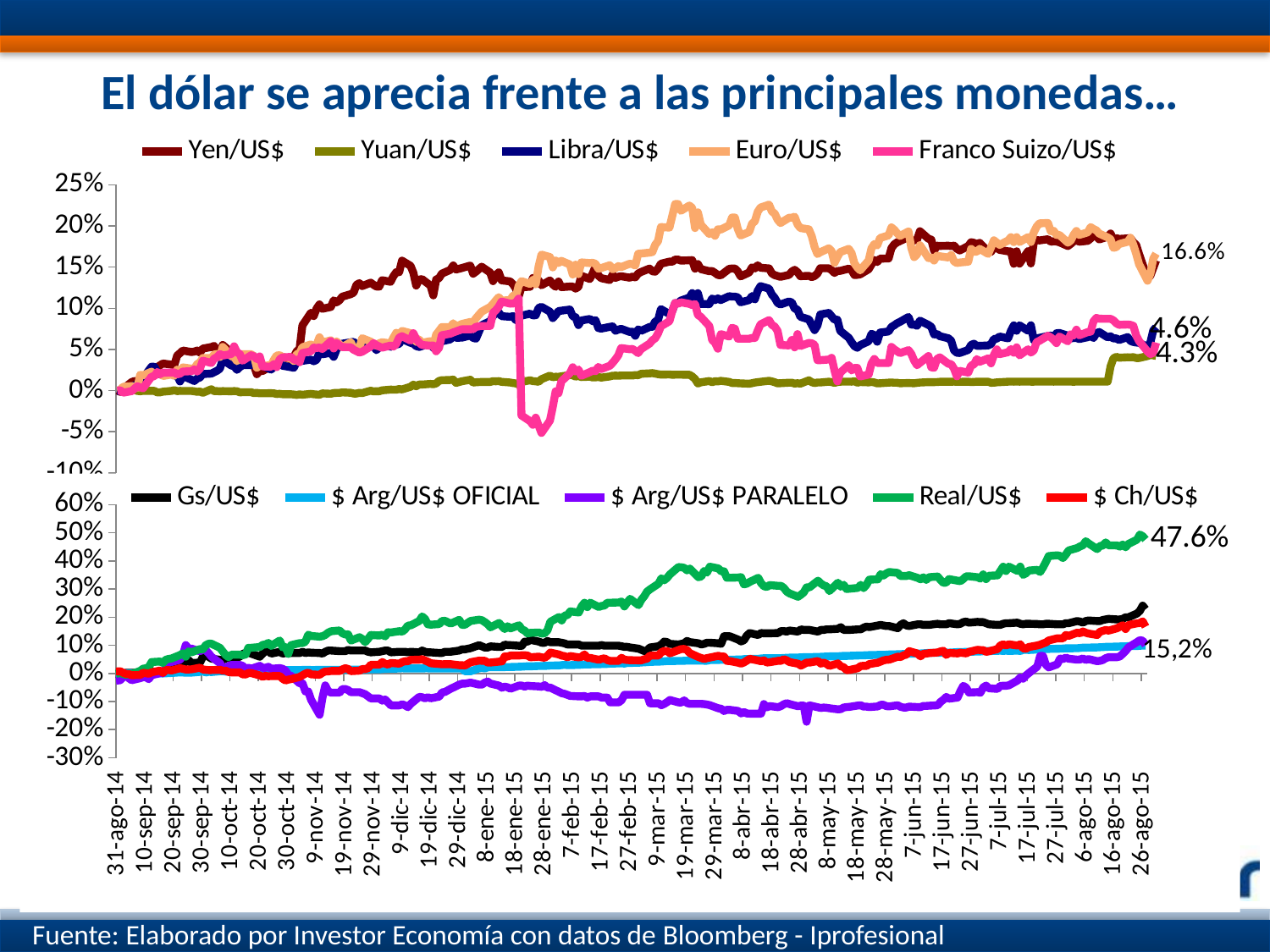

# El dólar se aprecia frente a las principales monedas…

### Chart

| Category | Yen/US$ | Yuan/US$ | Libra/US$ | Euro/US$ | Franco Suizo/US$ |
|---|---|---|---|---|---|
| 41878 | 0.0 | 0.0 | 0.0 | 0.0 | 0.0 |
| 41879 | -0.0015402387370041515 | 6.511052511637416e-05 | -0.0006029181237188208 | 0.0008344712486723083 | 0.0004368242874304151 |
| 41880 | 0.002027057830678136 | 3.255738211049852e-05 | -0.0013258967958478252 | 0.004641964395184717 | -0.00251045221076851 |
| 41883 | 0.010385209430255338 | 0.0006836414370618993 | 0.003030874352645263 | 0.00548031513064684 | -0.0006492741945652858 |
| 41884 | 0.011623776503426053 | 0.0006836414370618993 | 0.006430995785553506 | 0.004566586355804869 | 0.0023012230188538263 |
| 41885 | 0.008769080528547413 | -0.0003248822144443775 | 0.00697774264175921 | 0.003273810690405665 | 0.005351996607871112 |
| 41886 | 0.013349670279477754 | -0.0007808043168965328 | 0.014938063503923127 | 0.019188520208328952 | 0.003939874079085581 |
| 41887 | 0.011639781422253526 | -0.0003735453327634586 | 0.015183056460375433 | 0.018648021405147763 | 0.0027433114771058253 |
| 41890 | 0.020584495476873244 | -0.00032469414975067057 | 0.029030547766883075 | 0.02299078992007597 | 0.01701035569405196 |
| 41891 | 0.022187815292019852 | -0.00032469414975067057 | 0.028906370441662776 | 0.019744287639794522 | 0.01743986283460819 |
| 41892 | 0.02840250455755644 | -0.0022135142884811554 | 0.022429286979815832 | 0.021292634779223163 | 0.022591735755076225 |
| 41893 | 0.030742014196336154 | -0.002131945558669468 | 0.01972242755194753 | 0.020673679266650757 | 0.019922221606651247 |
| 41894 | 0.03288933937605787 | -0.0013489496204608376 | 0.018923312725293906 | 0.017742259070708366 | 0.021742350086308537 |
| 41897 | 0.03149191064492307 | -0.000322071492965037 | 0.021079414493297532 | 0.01951969338291848 | 0.021956093807586674 |
| 41898 | 0.03093215693655471 | 0.00047579218632631815 | 0.018376213657762763 | 0.017976483506375374 | 0.022169791852249654 |
| 41899 | 0.042506879236564044 | -0.0005980245814851681 | 0.01843765381504947 | 0.025360859720910955 | 0.01971278939524712 |
| 41900 | 0.04545972596536341 | -0.0003211380886598558 | 0.011118795556937733 | 0.02087273776780396 | 0.020569503895140118 |
| 41901 | 0.04867989341407075 | -0.00040255274981204625 | 0.01774944388699662 | 0.028199887194883422 | 0.02313744740038315 |
| 41904 | 0.04684570412573619 | -0.00043512126582767596 | 0.013287613925502928 | 0.02664334582979655 | 0.02356434174403299 |
| 41905 | 0.04730509405590899 | -0.0008096713985487058 | 0.011640066939903604 | 0.02679902419828739 | 0.025804580702855295 |
| 41906 | 0.048682631019817624 | -0.0014938887841866588 | 0.014577643439291799 | 0.032041590708459466 | 0.02314359081461692 |
| 41907 | 0.046023056551732444 | -0.0011189417658306056 | 0.015925847876110066 | 0.03431592213344592 | 0.026558745563816544 |
| 41908 | 0.050988573793111835 | -0.0027159433139444245 | 0.02011046326072552 | 0.03959816748191636 | 0.0363438976591155 |
| 41911 | 0.05291006706788537 | 0.00162570879893853 | 0.020664616330117735 | 0.039519334214277446 | 0.03349999624769773 |
| 41912 | 0.05427993008158405 | -0.0006332416829166743 | 0.02239162552027374 | 0.043794530160758516 | 0.038992760586981645 |
| 41913 | 0.0473487855307404 | -0.0006006652096457454 | 0.02405973376196402 | 0.04442829392531511 | 0.04056855636384904 |
| 41914 | 0.043032503043827 | -0.0008938439183563407 | 0.026599219670914054 | 0.040797383829806466 | 0.04434451608694523 |
| 41915 | 0.0553918463384222 | -0.0006168717133319124 | 0.03736739095996444 | 0.0530217366581861 | 0.04256813155194006 |
| 41918 | 0.046463274909850694 | -0.0008123273693299016 | 0.030466122618755698 | 0.04203793578896453 | 0.04445235640277223 |
| 41919 | 0.039568625158058035 | -0.0005190865697599634 | 0.02972059577978947 | 0.040932876194679335 | 0.05385576252543445 |
| 41920 | 0.040031459555910365 | -0.0007470958855692045 | 0.02520578348465674 | 0.035828431401212835 | 0.04650662682519635 |
| 41921 | 0.03781088220579942 | -0.0020828835930642997 | 0.02843219038420386 | 0.03921665927923679 | 0.04462967166356979 |
| 41922 | 0.03614174273992399 | -0.0020013241770296952 | 0.030982576052280497 | 0.04420557280473558 | 0.03627196167610636 |
| 41925 | 0.03614174273992399 | -0.0020013241770296952 | 0.030982576052280497 | 0.04420557280473558 | 0.04290912981769923 |
| 41926 | 0.0304757572299853 | -0.0030125784585499638 | 0.04179746538829654 | 0.04183553014396757 | 0.04154858560001218 |
| 41927 | 0.019919942190284257 | -0.0027676725024370352 | 0.03455651657431402 | 0.027814654618184775 | 0.038299790798083766 |
| 41928 | 0.023790788111734296 | -0.003257364486179082 | 0.030391662965810307 | 0.03007868771991018 | 0.041454033254187284 |
| 41929 | 0.023790788111734296 | -0.003257364486179082 | 0.030391662965810307 | 0.03007868771991018 | 0.029400789359417367 |
| 41932 | 0.029621691901821734 | -0.0031267159796548594 | 0.025566423250375614 | 0.030781812719909984 | 0.028976431201131803 |
| 41933 | 0.030089200083214918 | -0.003306334209272288 | 0.028793631094973238 | 0.03738766361641832 | 0.0322666031391492 |
| 41934 | 0.031397611298168204 | -0.0041065955190877634 | 0.0327188647398331 | 0.04268452502838782 | 0.02856407484125434 |
| 41935 | 0.04194455921677931 | -0.0038450764200210763 | 0.03396652537614009 | 0.0429217541917597 | 0.03790788456731087 |
| 41936 | 0.04092858064469107 | -0.004367977869438433 | 0.03023750113748258 | 0.040948744958076544 | 0.040327409078146026 |
| 41939 | 0.03778508952043069 | -0.0044170255274127435 | 0.02837645895385965 | 0.038822425852705456 | 0.0409570659151699 |
| 41940 | 0.04093849334161426 | -0.004727675931258224 | 0.027756496151627785 | 0.03599534873632393 | 0.037496132511918745 |
| 41941 | 0.04768775369664391 | -0.005201973888506073 | 0.03512596904695642 | 0.044070079578629184 | 0.03739089151002428 |
| 41942 | 0.05062649921964868 | -0.004547459374646623 | 0.0357508909317209 | 0.04557646188260123 | 0.03444383330562484 |
| 41943 | 0.07910374489312189 | -0.004939911217535009 | 0.036188527693208905 | 0.05260240998639365 | 0.04563353033929951 |
| 41946 | 0.09450616654554367 | -0.003925679252869685 | 0.0376285477282704 | 0.05604737072986421 | 0.04761703592443378 |
| 41947 | 0.09056052866742004 | -0.004415939417597103 | 0.03569141094141781 | 0.05094614324700131 | 0.052201324317849074 |
| 41948 | 0.09971545824488492 | -0.004693889778932703 | 0.03738144599399684 | 0.05575152527487237 | 0.05157904678206815 |
| 41949 | 0.10468754477663644 | -0.005004626552176594 | 0.04647694877317832 | 0.06472122224456922 | 0.05240926679037028 |
| 41950 | 0.09939286549532411 | -0.0034013807975059596 | 0.044145358880935515 | 0.058298099000892 | 0.05054282133205423 |
| 41953 | 0.10166162640282861 | -0.0038097173975319976 | 0.04584968914226617 | 0.06103539873521291 | 0.05999638459820833 |
| 41954 | 0.10967137740404753 | -0.0029600303111418924 | 0.04101270189432349 | 0.05670674142058363 | 0.0511459163466903 |
| 41955 | 0.10716662701537927 | -0.0027641151424100396 | 0.049885254020567316 | 0.05968149620431096 | 0.05789495590644522 |
| 41956 | 0.10959107934891454 | -0.002796761274659443 | 0.05421343173045201 | 0.05655574482176706 | 0.05500716712756726 |
| 41957 | 0.11408274385612716 | -0.002160140912602082 | 0.05689388357804914 | 0.05272340949242582 | 0.05293848694552339 |
| 41960 | 0.11717845285948081 | -0.002649537323695106 | 0.05868405044717517 | 0.05874750587796784 | 0.05262754167189154 |
| 41961 | 0.11897871003907778 | -0.0035798457943985174 | 0.059195788437324315 | 0.051887263376372506 | 0.049620802428760324 |
| 41962 | 0.12847725530691956 | -0.003596182193529418 | 0.056071186983427945 | 0.050453457418112246 | 0.047852915573519006 |
| 41963 | 0.13051167083629145 | -0.0027956855588825436 | 0.05543391958602817 | 0.05164972506305998 | 0.04618607527765495 |
| 41964 | 0.12695867193602928 | -0.003007892346235108 | 0.05773335750120434 | 0.06359387807734451 | 0.047125238378980305 |
| 41967 | 0.13103372075171815 | -0.00013432912784416828 | 0.05454986074837098 | 0.05949485862709547 | 0.05358895814545239 |
| 41968 | 0.12849715188387345 | -0.0009646234753305505 | 0.05442253709163569 | 0.05692952272842622 | 0.05762873440399818 |
| 41969 | 0.12646273635450167 | -0.0007690977555515621 | 0.049103388155465444 | 0.054370750938885326 | 0.05515272078592326 |
| 41970 | 0.1262928561200669 | -0.0007528071308059436 | 0.052662107016675286 | 0.05749900954159659 | 0.053497947800092316 |
| 41971 | 0.1341086746571496 | 0.0002897758685748153 | 0.05847866182651873 | 0.05870363530452605 | 0.052047621476669526 |
| 41974 | 0.1321698733421366 | 0.0012010858767116384 | 0.05307497460464983 | 0.057260170990171444 | 0.05474499672306432 |
| 41975 | 0.13901108955835273 | 0.0011035344183174534 | 0.059022406976588004 | 0.06428593211429345 | 0.05350340334489567 |
| 41976 | 0.14387645320234244 | 0.0011360547435206314 | 0.05589860231000643 | 0.07013436034920528 | 0.05661124546651586 |
| 41977 | 0.14379297378001998 | 0.0019002575336737326 | 0.05672805423369687 | 0.06464118642562511 | 0.06425350509679573 |
| 41978 | 0.15781868758866902 | 0.0014778298744104745 | 0.0626972455045568 | 0.07245686663404349 | 0.06599584393045366 |
| 41981 | 0.15147915193907247 | 0.0045986139714147 | 0.058033602752368796 | 0.06969645419594961 | 0.060777918823025745 |
| 41982 | 0.14319346132675992 | 0.007255990622147879 | 0.05707623742175849 | 0.06509002135289155 | 0.0697257744231492 |
| 41983 | 0.12756976678252063 | 0.005252079763859996 | 0.05408546427508343 | 0.05914529127577095 | 0.06259019848023384 |
| 41984 | 0.1346144111552927 | 0.007421944552136184 | 0.05300486422423156 | 0.06212651760725085 | 0.058380752895018206 |
| 41985 | 0.13545722615739964 | 0.0073411547510405795 | 0.054022934980149095 | 0.05803407658654802 | 0.055390753926052305 |
| 41988 | 0.1276256472100311 | 0.008149118037188763 | 0.05901078508885882 | 0.06004420764709317 | 0.05456345299533871 |
| 41989 | 0.11565823929965935 | 0.007697023872432762 | 0.05189967397774764 | 0.054208875912481025 | 0.05477044947639853 |
| 41990 | 0.1349005724325517 | 0.008763156395936056 | 0.0628110988814704 | 0.06798521302755378 | 0.047734025635338906 |
| 41991 | 0.1365019209365551 | 0.011732239207528528 | 0.057067640042925416 | 0.0723804596497255 | 0.05179821904926141 |
| 41992 | 0.14205560656428984 | 0.01261710953380435 | 0.05988345983045906 | 0.07704151124838443 | 0.06726267156612709 |
| 41995 | 0.1466581170245408 | 0.012890373104555541 | 0.062192632376963375 | 0.07695974509957004 | 0.06910240991445082 |
| 41996 | 0.15198922906119228 | 0.013356401259083883 | 0.06657351112970133 | 0.08172477960499225 | 0.07063270985323888 |
| 41997 | 0.1471006715999279 | 0.00937291345851532 | 0.06419546626820638 | 0.07738940128188398 | 0.07185507921251366 |
| 41999 | 0.14884921448086041 | 0.011324243104211873 | 0.06425974188203842 | 0.08083682802406578 | 0.07439857295551922 |
| 42002 | 0.1518414844501066 | 0.01317520077361467 | 0.06690200520613476 | 0.08338784843222913 | 0.07439857295551922 |
| 42003 | 0.14197987841712412 | 0.00970504252797244 | 0.06401034603636224 | 0.08305879282183093 | 0.07470301785099309 |
| 42004 | 0.14449075889921315 | 0.010124201308542857 | 0.06304738782874841 | 0.08785297367817102 | 0.07744218798389357 |
| 42006 | 0.15050177910291984 | 0.010478725520935206 | 0.0792921686220679 | 0.09585164056702289 | 0.07845392412310837 |
| 42009 | 0.14336484964233898 | 0.010478725520935206 | 0.0844069227204286 | 0.10163392498837531 | 0.07845392412310837 |
| 42010 | 0.13291683894357598 | 0.011396939996505817 | 0.0909411448839822 | 0.10525040942908181 | 0.09452426978714734 |
| 42011 | 0.14026543257479496 | 0.011300374509011002 | 0.09365457969536528 | 0.10955820569565833 | 0.09770739920125249 |
| 42012 | 0.14361944900947532 | 0.011509619937803306 | 0.09497996074241633 | 0.11345882470693613 | 0.10197115725777195 |
| 42013 | 0.13392531563157128 | 0.010640628450701461 | 0.09036254649439512 | 0.10932101014858464 | 0.10819153640469126 |
| 42016 | 0.13265949284676115 | 0.009867519748396614 | 0.08963747893128138 | 0.10999702840107739 | 0.10564026567561668 |
| 42017 | 0.12911069690252808 | 0.009174407351356106 | 0.09036307259882748 | 0.11517837555133625 | 0.1057386424586958 |
| 42018 | 0.12402293297477429 | 0.008738895382842005 | 0.08550551713079535 | 0.11382117816394122 | 0.10701741483721261 |
| 42019 | 0.11413628846782808 | 0.007351104713313683 | 0.08886453708732589 | 0.12723130452859366 | 0.11183124723725191 |
| 42020 | 0.12567110812866988 | 0.010502212448879167 | 0.09104275490910807 | 0.13293719196699605 | -0.03022976175766401 |
| 42023 | 0.12609660383116328 | 0.01253191701410361 | 0.09349097829294972 | 0.1295768611036494 | -0.03706736859527071 |
| 42024 | 0.13681453510030228 | 0.011454815863052303 | 0.09137806974227314 | 0.1344253459521343 | -0.04154241162453065 |
| 42025 | 0.12966085726828747 | 0.011229507270748118 | 0.0915761941644101 | 0.1292573872958035 | -0.0327826144829908 |
| 42026 | 0.1340687575819265 | 0.010698303046869584 | 0.10037033140624907 | 0.15072492204857502 | -0.04238042069871284 |
| 42027 | 0.127992295433222 | 0.013871116704463504 | 0.10177135882635724 | 0.16518404379080998 | -0.05137903629631324 |
| 42030 | 0.13385117290626258 | 0.01818983489606063 | 0.0958687192189821 | 0.16215859442259517 | -0.036361574131004715 |
| 42031 | 0.12887058874283197 | 0.016207610968699493 | 0.08803822635854908 | 0.14959379343849888 | -0.01961653456224688 |
| 42032 | 0.1260708941640588 | 0.016864325474081454 | 0.09186939090046087 | 0.15792195858424163 | -0.0008912102531660748 |
| 42033 | 0.13245170069800472 | 0.01676828398415775 | 0.09664804623994439 | 0.155006764237952 | -0.0032165341375642864 |
| 42034 | 0.12568866071153073 | 0.01739261363021105 | 0.09711285367686329 | 0.1575751815614841 | 0.011100890945676678 |
| 42037 | 0.12636956972506386 | 0.018880470795923032 | 0.09850922311632071 | 0.1531663992671537 | 0.02116763785452891 |
| 42038 | 0.12636956972506386 | 0.0186089009625392 | 0.09013522865502588 | 0.1409723395162611 | 0.02831745910899741 |
| 42039 | 0.12390295409182417 | 0.016995018376491977 | 0.08908134906076937 | 0.15295999927827075 | 0.023262064895810397 |
| 42040 | 0.12603460484216522 | 0.01776325191948902 | 0.07955629686870258 | 0.14145873588191282 | 0.025640443274188796 |
| 42041 | 0.13956306566067966 | 0.016435867825708494 | 0.08513262698744561 | 0.15568637815833553 | 0.017982979943731547 |
| 42044 | 0.13553351562710003 | 0.016868241396473693 | 0.08697291617574654 | 0.1548916761715804 | 0.022439017330971978 |
| 42045 | 0.14219231535737653 | 0.01597185415718627 | 0.08441620973809083 | 0.15524500184952394 | 0.02417024433811321 |
| 42046 | 0.15081661410978375 | 0.01610002436722513 | 0.085466216300632 | 0.15392178378318677 | 0.023630170888124025 |
| 42047 | 0.1396095744285618 | 0.016580601059255518 | 0.07597583668544738 | 0.14804613702356195 | 0.02870960458530336 |
| 42048 | 0.1365871581746788 | 0.015780024644236668 | 0.07526131898489519 | 0.14883602643904403 | 0.026236486305733386 |
| 42051 | 0.1343134739641525 | 0.01719016806223206 | 0.07734424549664443 | 0.15227063674287478 | 0.03011705114350427 |
| 42052 | 0.14081246113498302 | 0.018070266633272047 | 0.07793041196792228 | 0.14736309139189763 | 0.03366048505309305 |
| 42053 | 0.1369550187869747 | 0.018166192961851624 | 0.07261815490650725 | 0.14859148482876694 | 0.037940390895164544 |
| 42054 | 0.13830193351043618 | 0.018086262022183552 | 0.0740454288133452 | 0.1511425052369303 | 0.04284130715342149 |
| 42055 | 0.13897448500265985 | 0.01829409907793189 | 0.07501951803991824 | 0.1500002506020125 | 0.05164113751813737 |
| 42058 | 0.13712621145817527 | 0.01834205150912016 | 0.07126717282415851 | 0.1540584773333754 | 0.05027487372412798 |
| 42059 | 0.13847289944740182 | 0.018246151245394415 | 0.07146129732267026 | 0.15361756022579165 | 0.05059059672981092 |
| 42060 | 0.13754829660634948 | 0.018885547655183688 | 0.06656754329820158 | 0.1518569968455099 | 0.04827602545153631 |
| 42061 | 0.1421755892195078 | 0.0186938513022068 | 0.07435469449872079 | 0.16614271113122414 | 0.045534277059677164 |
| 42062 | 0.14401798097899188 | 0.020403471510876292 | 0.07254098806006282 | 0.1664999815849577 | 0.05029265709562947 |
| 42065 | 0.14819753460266494 | 0.02096173864967743 | 0.07722665772035187 | 0.16757294295834813 | 0.05702808121686709 |
| 42066 | 0.14486780847263925 | 0.021248687269932898 | 0.07755215736230203 | 0.1682887625718057 | 0.06110502037639032 |
| 42067 | 0.1444502021918408 | 0.020659017644293343 | 0.08384105353000593 | 0.1771351247310402 | 0.06349960652943554 |
| 42068 | 0.14821022892980862 | 0.01989358948291564 | 0.08548147347751256 | 0.18148689263675166 | 0.06941983918419248 |
| 42069 | 0.15403724965735388 | 0.0193988717911725 | 0.09898150672882611 | 0.19863923494586277 | 0.07809304517283477 |
| 42072 | 0.15668559857732411 | 0.019638369803338995 | 0.09296617092766268 | 0.19790204364472008 | 0.08423492254001674 |
| 42073 | 0.1565205139714635 | 0.01920737660345395 | 0.09681487696614977 | 0.21229725770342256 | 0.0967489117556033 |
| 42074 | 0.1591623037840616 | 0.019303194166813364 | 0.10619197006728831 | 0.22661412505906897 | 0.10669666095174501 |
| 42075 | 0.1591623037840616 | 0.019303194166813364 | 0.10619197006728831 | 0.22661412505906897 | 0.10540325731031619 |
| 42076 | 0.15784488921016293 | 0.019303194166813364 | 0.10934993553124073 | 0.21833955994388332 | 0.107296064642454 |
| 42079 | 0.15825712434908623 | 0.019223353847451996 | 0.11299144878230283 | 0.22467945396356526 | 0.1053074000307408 |
| 42080 | 0.15850436351176955 | 0.017259125166519396 | 0.11841554533122134 | 0.22194283039085583 | 0.10391256093539347 |
| 42081 | 0.148122885387027 | 0.014010969255035643 | 0.10312645466491088 | 0.19736624718025209 | 0.10510980726882657 |
| 42082 | 0.15370110535205905 | 0.008633244273496432 | 0.11837759002720993 | 0.21650320778062737 | 0.09195584613280261 |
| 42083 | 0.14757426315964317 | 0.01003739863363795 | 0.1052663451278858 | 0.20162473074523324 | 0.08953233810493233 |
| 42086 | 0.1449917906504795 | 0.011616871927645711 | 0.10506570307331098 | 0.19020503405237754 | 0.07839760786907846 |
| 42087 | 0.1452423544189586 | 0.010200806016214092 | 0.11186659190234616 | 0.1922189483694774 | 0.06140508048654192 |
| 42088 | 0.14298784540092246 | 0.011377162855198297 | 0.10991766717116336 | 0.18802569403948644 | 0.058281056743961446 |
| 42089 | 0.14047717505193935 | 0.011135729708036779 | 0.11200534984339716 | 0.19592720083845738 | 0.050864363962179304 |
| 42090 | 0.1399737771158709 | 0.011828005201484304 | 0.10998908530949025 | 0.19546802185048784 | 0.06854485228042795 |
| 42093 | 0.14786431686236634 | 0.010557030090072805 | 0.1146480994890986 | 0.2006374116778673 | 0.06564929902293049 |
| 42094 | 0.14836402536573945 | 0.009252220012428536 | 0.11410821556414263 | 0.21014258360965377 | 0.07622801713120686 |
| 42095 | 0.14836402536573945 | 0.009252220012428536 | 0.11410821556414263 | 0.21014258360965377 | 0.07509911729541052 |
| 42096 | 0.14495105608246306 | 0.009010272821435406 | 0.11336642582781509 | 0.1964477306684772 | 0.06307815767350566 |
| 42097 | 0.1386864386417681 | 0.008816668226553026 | 0.10726723011735939 | 0.1883339554838661 | 0.06307815767350566 |
| 42100 | 0.14347756245449417 | 0.008397110375980121 | 0.10995540216037014 | 0.19263719664848789 | 0.06307815767350566 |
| 42101 | 0.14966795897448737 | 0.008994424078679453 | 0.11481763878921947 | 0.20262425046761146 | 0.06391010442891332 |
| 42102 | 0.14842086885144112 | 0.009784988929198102 | 0.11091611854167471 | 0.20568519101116012 | 0.06391010442891332 |
| 42103 | 0.1521668107477202 | 0.010252504647398908 | 0.12131508544169511 | 0.2171309176271654 | 0.07274219087945355 |
| 42104 | 0.14918124100149366 | 0.010703688198535843 | 0.12685089736077648 | 0.22231763961886686 | 0.08046698231008509 |
| 42107 | 0.14843261348527337 | 0.011927776977185056 | 0.12385280523758202 | 0.22581910644956626 | 0.08557736661098458 |
| 42108 | 0.14235586329797634 | 0.011187786950963674 | 0.1166819217306142 | 0.2175600731318752 | 0.0797811494053714 |
| 42109 | 0.1401783088591153 | 0.01012527588313994 | 0.1126393398683313 | 0.21484573393307305 | 0.07773553214036166 |
| 42110 | 0.1391710904605925 | 0.008803782273045124 | 0.10647890060222709 | 0.20769026511047295 | 0.07240602511976113 |
| 42111 | 0.13816285655032545 | 0.008965153281129679 | 0.10460749303639383 | 0.20352591197332692 | 0.05540447952470695 |
| 42114 | 0.14051777665125065 | 0.009578264173528694 | 0.10829703486238151 | 0.20985856237377398 | 0.05488037051003192 |
| 42115 | 0.14462920474321228 | 0.009578264173528694 | 0.10702408832613597 | 0.21004485149448937 | 0.06148760700714784 |
| 42116 | 0.14663471990992072 | 0.008497915236946874 | 0.09964229674536851 | 0.21107049252013044 | 0.05242321859289478 |
| 42117 | 0.14388265586188476 | 0.008966034688117075 | 0.09831401089825409 | 0.2019241510567158 | 0.06861499653422598 |
| 42118 | 0.13894872042117556 | 0.008465865275896878 | 0.08968878045316608 | 0.19741757513470726 | 0.05412974045559171 |
| 42121 | 0.13936892379961086 | 0.012533793215459 | 0.08640750994522528 | 0.19576483433955527 | 0.0579092680146468 |
| 42122 | 0.13785682702541724 | 0.010186526334430068 | 0.07982298683420097 | 0.18756885947387802 | 0.05749090173496896 |
| 42123 | 0.1392029485128814 | 0.009203511540863185 | 0.0734102390689465 | 0.1743589385536769 | 0.05550283016439239 |
| 42124 | 0.142227650243683 | 0.009832614826717934 | 0.07907762230130932 | 0.1658058380547459 | 0.03694548061522074 |
| 42125 | 0.14867764186707055 | 0.009832614826717934 | 0.09247873135861051 | 0.16803818022815442 | 0.03694548061522074 |
| 42128 | 0.14851118327364554 | 0.01079985754015611 | 0.0943305832104625 | 0.17279324931123352 | 0.03769326397169959 |
| 42129 | 0.14626361813587818 | 0.010316703510651504 | 0.0902467997827191 | 0.16930643661565914 | 0.03972144501354413 |
| 42130 | 0.14292639137131946 | 0.009382154189005454 | 0.0860489774030786 | 0.15502953523203356 | 0.024487610987763864 |
| 42131 | 0.14527027216823885 | 0.010398217668780796 | 0.0861145726802186 | 0.16212991687754708 | 0.01118168281814036 |
| 42132 | 0.14543730073012306 | 0.010817119822904675 | 0.07252673702832602 | 0.16820188758921784 | 0.02181648163405958 |
| 42135 | 0.14810931141816575 | 0.01084932957279594 | 0.0641217582011735 | 0.17214630713202383 | 0.0309290874053767 |
| 42136 | 0.14636047730757284 | 0.010784912147882464 | 0.058697726550353435 | 0.16697373957650785 | 0.024478861647475147 |
| 42137 | 0.14035397025826946 | 0.011413022502040127 | 0.053997821818692615 | 0.15455520866229266 | 0.027616710597918814 |
| 42138 | 0.14060575372448847 | 0.00957816011671897 | 0.052032811676704815 | 0.14964723320216988 | 0.027616710597918814 |
| 42139 | 0.14119310059476864 | 0.010368278795769625 | 0.055148472641923796 | 0.14606675988106255 | 0.01715397734368518 |
| 42142 | 0.1473985513285212 | 0.009981587423820937 | 0.059876000911265104 | 0.15808620309803123 | 0.01944305517233136 |
| 42143 | 0.1532323708134784 | 0.010432901877166278 | 0.06890068988180587 | 0.17288440937605798 | 0.032928645166893644 |
| 42144 | 0.1587009266176047 | 0.009917346608030342 | 0.06742025733803647 | 0.1779321829473577 | 0.038401335369705136 |
| 42145 | 0.15614633246844944 | 0.008805107138036505 | 0.059375307778593234 | 0.17631231253699053 | 0.033705497589555655 |
| 42146 | 0.1602771982979273 | 0.008901931305348776 | 0.07047924580312515 | 0.18530168872876396 | 0.03349104337553033 |
| 42149 | 0.1604417531769794 | 0.009660313852868696 | 0.07177207062536173 | 0.18848988329972394 | 0.03349104337553033 |
| 42150 | 0.17311039417730834 | 0.009918290989645029 | 0.07729693250381486 | 0.19814683170402825 | 0.053117813002299896 |
| 42151 | 0.17765954121223937 | 0.009563663912255715 | 0.07931595034932726 | 0.19530383830710962 | 0.05006742907466766 |
| 42152 | 0.18000468111196455 | 0.009547538781238929 | 0.08179701590169075 | 0.19119387392680098 | 0.04774626427196671 |
| 42153 | 0.1816182349643244 | 0.008934773921691175 | 0.08343196456430291 | 0.1878259511159508 | 0.04552545208922565 |
| 42156 | 0.18661219388498484 | 0.009209073650618516 | 0.08935262767857166 | 0.1932254203206729 | 0.049129055692829215 |
| 42157 | 0.1813224607760645 | 0.00903163426230047 | 0.0800975928092501 | 0.17313753582600888 | 0.044482313692618014 |
| 42158 | 0.1824504923609488 | 0.00890256453237892 | 0.08022796240705998 | 0.1621397531209091 | 0.036418653215164354 |
| 42159 | 0.1833358042321761 | 0.009402774297764371 | 0.07873095641903605 | 0.1654321539039666 | 0.030856561012789774 |
| 42160 | 0.19354809114115012 | 0.009773712125358824 | 0.0848868175847205 | 0.1765892530581864 | 0.03376072364589722 |
| 42163 | 0.18447382544028246 | 0.010289608172305509 | 0.0797399024762444 | 0.16091305077318063 | 0.04191173179690533 |
| 42164 | 0.18326890938276785 | 0.010273494733697652 | 0.07739996097478197 | 0.16162208205918582 | 0.02829471052030963 |
| 42165 | 0.16991841879245095 | 0.010273494733697652 | 0.06806319342809808 | 0.15800145330609516 | 0.02775545253929146 |
| 42166 | 0.17595037184103268 | 0.010402404319736713 | 0.06890098423817725 | 0.16386395108545226 | 0.03833061170622798 |
| 42167 | 0.17570729940544683 | 0.010676301882048489 | 0.06607340246322702 | 0.16315384989603265 | 0.04035944245903089 |
| 42170 | 0.17595043093960683 | 0.0107729451395705 | 0.06350946425413784 | 0.16164715841327093 | 0.0325802438230548 |
| 42171 | 0.17546428606843523 | 0.010692416874149346 | 0.06050588552203151 | 0.16475882270914577 | 0.03215064442449389 |
| 42172 | 0.17603173094521862 | 0.01085348637563932 | 0.04882142900715758 | 0.15690842136840322 | 0.02656345198869292 |
| 42173 | 0.17222390464691173 | 0.010628025388442208 | 0.045861731274159934 | 0.1549716311579974 | 0.017379227245311046 |
| 42174 | 0.17019072312446537 | 0.010628025388442208 | 0.04567285008043076 | 0.15558826258858227 | 0.023922302490676284 |
| 42177 | 0.17556925788120903 | 0.010837429231807971 | 0.04940136373058246 | 0.15655819469333476 | 0.02186379761527002 |
| 42178 | 0.18018950591557703 | 0.010402604611071675 | 0.055441162827791435 | 0.17213981912245635 | 0.030440499384893238 |
| 42179 | 0.17946334809727782 | 0.010483162717634054 | 0.05690557133409457 | 0.16874847597207698 | 0.03173221090265432 |
| 42180 | 0.1776870057476614 | 0.010805369187539826 | 0.05430190079367425 | 0.16874847597207698 | 0.03828994042318756 |
| 42181 | 0.17946650910445183 | 0.010837579456173474 | 0.0543654089862311 | 0.17215135946809212 | 0.0349790357986014 |
| 42184 | 0.16888919784082657 | 0.010724847147093763 | 0.05487373278849317 | 0.16601038403199397 | 0.039158204251237616 |
| 42185 | 0.16856277381601825 | 0.009484651937146316 | 0.056528518939206185 | 0.17399459503046888 | 0.03307560901060158 |
| 42186 | 0.17403216157112023 | 0.009581410524470924 | 0.06261163349385801 | 0.18249907345261684 | 0.04316794313128003 |
| 42187 | 0.17322027555991615 | 0.010049031783500917 | 0.06312415831927942 | 0.17970224920144384 | 0.05007695673672219 |
| 42188 | 0.17094514758396762 | 0.010210205125430027 | 0.06562897527496347 | 0.17700295101897145 | 0.04427098186075884 |
| 42191 | 0.1691534707373188 | 0.010806450391726008 | 0.06338610440024384 | 0.1822489712794635 | 0.04660693429227292 |
| 42192 | 0.16890871263990515 | 0.010919186331943775 | 0.07263458454511518 | 0.1863357935481038 | 0.05042049361430678 |
| 42193 | 0.1539748135049287 | 0.01079035978079157 | 0.07920967731251294 | 0.180377501591798 | 0.04598824371983656 |
| 42194 | 0.16913511505409617 | 0.010919202930362304 | 0.07267753399340815 | 0.186371507585804 | 0.052560217431941614 |
| 42195 | 0.15420121591911973 | 0.010790376379210098 | 0.07925262676080591 | 0.1804132156294982 | 0.042766620127813626 |
| 42198 | 0.1693615174682872 | 0.010919219528780832 | 0.07272048344170112 | 0.1864072216235042 | 0.05010470371815723 |
| 42199 | 0.15442761833331076 | 0.010790392977628627 | 0.07929557620909888 | 0.1804489296671984 | 0.04619845371815723 |
| 42200 | 0.17969478758192314 | 0.010806498371324857 | 0.06151950357018343 | 0.1920471031831802 | 0.048742173908936204 |
| 42201 | 0.1828460480861248 | 0.01085481377427533 | 0.06344147166551295 | 0.19894365490731813 | 0.05878551887140593 |
| 42202 | 0.18236276173896415 | 0.01085481377427533 | 0.06401839474243598 | 0.20309877956105782 | 0.06046021010021052 |
| 42205 | 0.18381332181632726 | 0.010887022486732012 | 0.06633142481182697 | 0.20356067332549188 | 0.0666253093687581 |
| 42206 | 0.1807554639262492 | 0.010854814811643076 | 0.06678138302999237 | 0.19350123116728446 | 0.06465210342836969 |
| 42207 | 0.1814011980452257 | 0.010838710455414624 | 0.06319462840243861 | 0.19405022924579118 | 0.06163441352202215 |
| 42208 | 0.18107853933747386 | 0.010870919686580383 | 0.06957596139199651 | 0.18904294592459658 | 0.0576682304513616 |
| 42209 | 0.18011025078748588 | 0.010854815589698141 | 0.0699628584773716 | 0.18904294592459658 | 0.06563218308680119 |
| 42212 | 0.1755871912607917 | 0.010903128658383165 | 0.06668501285747308 | 0.1796634365450872 | 0.059810372087736874 |
| 42213 | 0.1781024042425362 | 0.01085481792373788 | 0.06322635660947473 | 0.18219508211470747 | 0.06848965683101815 |
| 42214 | 0.1811778331839412 | 0.010774296142595952 | 0.06393139442513929 | 0.18911423724944887 | 0.06693460810615803 |
| 42215 | 0.18279151722460607 | 0.010887035714185589 | 0.06393139442513929 | 0.19387091489306407 | 0.07399514179944011 |
| 42216 | 0.18077766189997257 | 0.010887035714185589 | 0.0626511486179443 | 0.18913675611666192 | 0.06708721314700172 |
| 42219 | 0.1819076966081814 | 0.010887035714185589 | 0.06489660957900167 | 0.19224177894771222 | 0.07113621646926083 |
| 42220 | 0.18472959453610205 | 0.01095145106436346 | 0.06637437879000141 | 0.19858310786968625 | 0.071549824162364 |
| 42221 | 0.18866913465509239 | 0.010887039863255565 | 0.06387485946679439 | 0.1962907917134421 | 0.08415964328381098 |
| 42222 | 0.18762805192905718 | 0.010887039863255565 | 0.06974128545957425 | 0.19455166127865942 | 0.0882425257988666 |
| 42223 | 0.18361971458738646 | 0.010887039863255565 | 0.07109691130684026 | 0.19072199044798555 | 0.08722595570635872 |
| 42226 | 0.1867588002280819 | 0.010887039863255565 | 0.06461923044485984 | 0.18600286893060647 | 0.08712419525047188 |
| 42227 | 0.1907706753785271 | 0.029454764552048984 | 0.06590358698223464 | 0.18391991294437204 | 0.08712419525047188 |
| 42228 | 0.18341832182622153 | 0.03906741277339287 | 0.06327757020134683 | 0.1734351024774845 | 0.08529232063211245 |
| 42229 | 0.18518951577195875 | 0.04100922116075234 | 0.06340568499219934 | 0.1742422773653769 | 0.08172380513455935 |
| 42230 | 0.18422511811865971 | 0.03991516345702317 | 0.06142384123820355 | 0.17793297859861124 | 0.07988199606876589 |
| 42233 | 0.18486867052795908 | 0.04049408447342051 | 0.06501680928645204 | 0.18073131764898154 | 0.0801895306664081 |
| 42234 | 0.18502945515694857 | 0.040384622245707824 | 0.06022784306462703 | 0.1856297211322906 | 0.07988209061721774 |
| 42235 | 0.1801263123227712 | 0.04060357066771525 | 0.059016108370749554 | 0.17699662760711066 | 0.0785494406941013 |
| 42236 | 0.17689529455217357 | 0.03958724694515603 | 0.05837875974104911 | 0.16614446607001765 | 0.06684753143522226 |
| 42237 | 0.16587422486011527 | 0.03955594363170023 | 0.05812388526672785 | 0.15349735558345512 | 0.06020025266496887 |
| 42240 | 0.13612987874408766 | 0.04193506992887197 | 0.052926116504050325 | 0.13344399470902546 | 0.047444083698009454 |
| 42241 | 0.13967687646387494 | 0.0432935746367934 | 0.05859960410524867 | 0.1423004677488796 | 0.044372700516480124 |
| 42242 | 0.14884964428344905 | 0.04274779120365968 | 0.07308579695269113 | 0.16024284003100797 | 0.045966241364243765 |
| 42243 | 0.15810581506396937 | 0.04217050507256892 | 0.07698114201534134 | 0.16628943437566368 | 0.05827001735066728 |

### Chart

| Category | Gs/US$ | $ Arg/US$ OFICIAL | $ Arg/US$ PARALELO | Real/US$ | $ Ch/US$ |
|---|---|---|---|---|---|
| 41878 | 0.0 | 0.0 | 0.0 | 0.0 | 0.0 |
| 41879 | -0.0023041474654378336 | -9.521315845850697e-05 | -0.0034602076124566894 | -0.0022695919184727575 | 0.0 |
| 41880 | 5.321356733145599e-06 | 0.000571342415612297 | -0.02776576316801227 | -0.004990376931853668 | 0.005676330548824993 |
| 41883 | -0.002298826108704688 | 0.00029776087641875115 | -0.024207044306802428 | 0.0017630556903566186 | 0.007715015007647041 |
| 41884 | -0.002298826108704688 | 0.00029776087641875115 | -0.013568746434461931 | -0.0015243721195057347 | 0.0020822068425973006 |
| 41885 | 0.0023201115356370483 | 0.0005595191783211995 | -0.006551202574812787 | -0.004510644182261991 | -0.0016040862346118345 |
| 41886 | 0.0023201115356370483 | 0.000987738855015463 | -0.01700416424728668 | -0.001828360664894113 | -0.00262241617351211 |
| 41887 | 0.0023201115356370483 | 8.410649070889065e-05 | -0.02404641776841343 | -0.0023187971533689122 | -0.006360098810277437 |
| 41890 | 0.0023201115356370483 | 8.410649070889065e-05 | -0.016954219186853248 | 0.009145204987767608 | -0.005677970570168389 |
| 41891 | 0.0023201115356370483 | 8.410649070889065e-05 | -0.013433092426289761 | 0.016730651514779593 | 0.0020759489935673336 |
| 41892 | 0.0046189621103496226 | -0.00023721114962971246 | -0.013433092426289761 | 0.018393889576669542 | 0.0007738436414070904 |
| 41893 | 0.0046189621103496226 | -0.00016578427884084146 | -0.020450636285938906 | 0.02241399007918199 | -0.0012072596807508607 |
| 41894 | 0.0069125400920009294 | -2.2940740130317216e-05 | -0.006316360667564469 | 0.04038848631454783 | 0.0037468469682711003 |
| 41897 | 0.004624210572550136 | 3.656890043146621e-05 | 0.0006522804474180521 | 0.04205586553643759 | 0.010331014577542819 |
| 41898 | 0.004624210572550136 | -0.00010624573806883308 | 0.0006522804474180521 | 0.037275465177907474 | 0.0020288493057516455 |
| 41899 | 0.004624210572550136 | 0.00011990973786935033 | 0.019337401554684552 | 0.048511902112332805 | 0.0115336524447045 |
| 41900 | 0.009211366535852972 | 0.0013456332717612929 | 0.045152618945988765 | 0.05148064548567355 | 0.012036249194578907 |
| 41901 | 0.013777576581515016 | 0.001535803830981508 | 0.04051685735658472 | 0.05287605332532852 | 0.01036176828366131 |
| 41904 | 0.02059575839969685 | 0.003555981844314604 | 0.04850088929271246 | 0.06541722383457604 | 0.018463076569471215 |
| 41905 | 0.027367767429042122 | 0.003105323052317366 | 0.06500253945772905 | 0.07129736896156214 | 0.016250208659383647 |
| 41906 | 0.04754713962635149 | 0.0025595427644775626 | 0.10071682517201463 | 0.059398529823917134 | 0.013949058084095967 |
| 41907 | 0.04754713962635149 | 0.0026545129082387042 | 0.08817764021903662 | 0.0780701196363619 | 0.01399919847719655 |
| 41908 | 0.03655812863734054 | 0.0026663830488997675 | 0.08817764021903662 | 0.07489852395302732 | 0.01441701413692753 |
| 41911 | 0.03878035085956266 | 0.005337132995484772 | 0.07865383069522702 | 0.08630301137090268 | 0.02046445817301179 |
| 41912 | 0.058736004961558286 | 0.008782102274882408 | 0.08506408710548341 | 0.0859761739316739 | 0.013971814288716855 |
| 41913 | 0.08047513539634099 | 0.0030366031125218518 | 0.08187937372968734 | 0.0999530426226708 | 0.012902134691183842 |
| 41914 | 0.05919853965166011 | 0.005777629514183036 | 0.07229470919294612 | 0.10551509171379958 | 0.011965162783609484 |
| 41915 | 0.052676800521225364 | 0.004901952047494218 | 0.05939148338649458 | 0.10551509171379958 | 0.011965162783609484 |
| 41918 | 0.04830043290634567 | 0.007649725403567897 | 0.03651566639303039 | 0.09088524683023724 | 0.012869518764919485 |
| 41919 | 0.04830043290634567 | 0.00814580402021714 | 0.019793258366274546 | 0.07778729694413244 | 0.00974059715528175 |
| 41920 | 0.05269603730195005 | 0.006351362068053201 | 0.016391897822056967 | 0.06558714856394932 | 0.00974059715528175 |
| 41921 | 0.05707240491682963 | 0.00723836918776366 | 0.02663080567188625 | 0.05757579915228295 | 0.005057660500812022 |
| 41922 | 0.05489375567935684 | 0.008479078637243176 | 0.030009184050264537 | 0.06645104101313914 | 0.0036411104746731926 |
| 41925 | 0.05926056790643097 | 0.008479078637243176 | 0.030009184050264537 | 0.06645104101313914 | 0.0036411104746731926 |
| 41926 | 0.07013013312382232 | 0.007700170524797101 | 0.026642180683261296 | 0.06469994657911793 | -0.0033334736678583 |
| 41927 | 0.07013013312382232 | 0.008373388269399595 | 0.016507045548126098 | 0.06720589821425149 | -0.003911685293313316 |
| 41928 | 0.07443120839263961 | 0.00858584032015186 | 0.019920014831402377 | 0.09107791421225164 | 0.0010570051504658062 |
| 41929 | 0.0701485531463869 | 0.00858584032015186 | 0.016518654287184797 | 0.09107791421225164 | 0.0010570051504658062 |
| 41932 | 0.059395864974343904 | 0.008456036088533958 | 0.02675756213701408 | 0.09380415119141838 | -0.007239642326676066 |
| 41933 | 0.07026543019173526 | 0.010356144666166855 | 0.02000080538025728 | 0.1015142514227213 | -0.012105614667464959 |
| 41934 | 0.07886758072936961 | 0.010320806063455312 | 0.02000080538025728 | 0.10304447330489419 | -0.008725671285805925 |
| 41935 | 0.07886758072936961 | 0.01014410680559219 | 0.023402165924475082 | 0.1082312370055899 | -0.010127812115462986 |
| 41936 | 0.07033879608118199 | 0.010238363064796974 | 0.016622504907525926 | 0.09779123700558989 | -0.009614113485326148 |
| 41939 | 0.0767904089844077 | 0.010580009802070411 | 0.018670286477491693 | 0.11687042371483447 | -0.009117793101961369 |
| 41940 | 0.07038015257415131 | 0.011475054083208591 | 0.01662668974724646 | 0.09303162319125335 | -0.01878268644601444 |
| 41941 | 0.07253069020855996 | 0.011816278726687668 | 0.009800751180693568 | 0.09339732818922175 | -0.025208222771022304 |
| 41942 | 0.07253069020855996 | 0.011851565786922813 | -0.005319523733395837 | 0.06931024098015559 | -0.021992061997752832 |
| 41943 | 0.07253069020855996 | 0.011722184464880825 | -0.0088087072644496 | 0.10060966660239812 | -0.020276498894490014 |
| 41946 | 0.07253069020855996 | 0.011769238306238994 | -0.03541935152215259 | 0.10767238352870367 | -0.012439942135675897 |
| 41947 | 0.07682253570212227 | 0.012451486903512277 | -0.03541935152215259 | 0.10779260955363057 | -0.006518110315699599 |
| 41948 | 0.07254903142861802 | 0.01246324179060665 | -0.06419632993941882 | 0.11268121349657023 | -0.0006823311879949889 |
| 41949 | 0.07469495417539906 | 0.0127453557646523 | -0.06419632993941882 | 0.13744395374698892 | 0.0027445340785200445 |
| 41950 | 0.07362429036383589 | 0.012028518310482905 | -0.09382595956904849 | 0.13308580751561805 | -0.0033926134159006915 |
| 41953 | 0.0725524790026355 | 0.012463633263149365 | -0.14726107407286526 | 0.13054545499285264 | -0.00499166079193214 |
| 41954 | 0.07040655625585435 | 0.012639954496927785 | -0.08677720310512327 | 0.13215191216705513 | 0.002300769052507534 |
| 41955 | 0.07685816915908006 | 0.012569438436895286 | -0.042670739226796206 | 0.13680707783618629 | 0.006766338497186886 |
| 41956 | 0.08113167343258432 | 0.01271048050269119 | -0.06306403857129739 | 0.14482825998710913 | 0.007086295387205843 |
| 41957 | 0.08113167343258432 | 0.012639969414822594 | -0.06826849953783998 | 0.14977263575966782 | 0.008567726988835456 |
| 41960 | 0.07900401385811628 | 0.012875022948264925 | -0.06826849953783998 | 0.15257860131932355 | 0.008567726988835456 |
| 41961 | 0.07900401385811628 | 0.01296902226676988 | -0.055562968895089604 | 0.1425743849829365 | 0.014114877770479484 |
| 41962 | 0.07900401385811628 | 0.013086510371099203 | -0.055562968895089604 | 0.13816057051801467 | 0.01862841839234497 |
| 41963 | 0.08326840618221021 | 0.01326272182484367 | -0.05925300579545867 | 0.13878279965389395 | 0.015616269948344419 |
| 41964 | 0.08114526393167942 | 0.01326272182484367 | -0.06666041320286609 | 0.11655194073434483 | 0.0080047257730117 |
| 41967 | 0.08114526393167942 | 0.013427156872999668 | -0.06666041320286609 | 0.12859582339592357 | 0.009854926772120298 |
| 41968 | 0.08114526393167942 | 0.013462387161653377 | -0.07039175648644824 | 0.12231170258370094 | 0.015294545327263598 |
| 41969 | 0.08114526393167942 | 0.013967336842830469 | -0.07413707483850807 | 0.1110078015521212 | 0.015294545327263598 |
| 41970 | 0.07688994478274325 | 0.014260764072877463 | -0.08165587183098932 | 0.12284070181196527 | 0.0189180362351401 |
| 41971 | 0.07475319264599112 | 0.014202095841724605 | -0.08923162940674689 | 0.13639212214304663 | 0.030913910053854354 |
| 41974 | 0.07689452026911747 | 0.014366376527009672 | -0.08923162940674689 | 0.13456004917197006 | 0.030913910053854354 |
| 41975 | 0.0790312724058696 | 0.015234574663903322 | -0.09686521719300645 | 0.1379185058439738 | 0.0403672598277961 |
| 41976 | 0.08116346856791645 | 0.016207519756977762 | -0.09301906334685262 | 0.1316522076304525 | 0.03434120119587425 |
| 41977 | 0.08116346856791645 | 0.016629109854294777 | -0.10298074917060751 | 0.14637882520839396 | 0.03142460280164194 |
| 41978 | 0.07478048984451224 | 0.016629109854294777 | -0.11381666248330102 | 0.14549106853091964 | 0.03694619617572992 |
| 41981 | 0.0769218174676386 | 0.017425111118532177 | -0.11381666248330102 | 0.15008832562962549 | 0.03469085199059563 |
| 41982 | 0.0769218174676386 | 0.018197086087828662 | -0.10990429941600843 | 0.14839627825229895 | 0.04009625739600098 |
| 41983 | 0.0769218174676386 | 0.01757764498732728 | -0.11380141555006928 | 0.1563315633062281 | 0.0433546477511656 |
| 41984 | 0.07478506533088647 | 0.0176361190482337 | -0.1200611964577375 | 0.1699752230173035 | 0.04348456006035695 |
| 41985 | 0.07692639295401282 | 0.017624424919855608 | -0.10825017283569027 | 0.17065387927790754 | 0.04819326954921832 |
| 41988 | 0.0747896408172607 | 0.017729673306047022 | -0.08334744910028158 | 0.18636541991315125 | 0.04867809452740135 |
| 41989 | 0.08121362368663976 | 0.01760104992699396 | -0.08486605198562702 | 0.20239034757840813 | 0.05063260767594413 |
| 41990 | 0.07695830453770358 | 0.01795188608650744 | -0.08866833335444835 | 0.193628025563074 | 0.04584452468250577 |
| 41991 | 0.07482155240095145 | 0.017928505212062795 | -0.08485153946131863 | 0.17440150622605743 | 0.04156797443304017 |
| 41992 | 0.07482155240095145 | 0.01749594892129136 | -0.08865382083013995 | 0.17316220924543557 | 0.03606917831148104 |
| 41995 | 0.0726802247778251 | 0.017624602387332544 | -0.08254695060113226 | 0.1752678682038863 | 0.03341908833929064 |
| 41996 | 0.0726802247778251 | 0.017589519591935443 | -0.0673724437726042 | 0.18641191533157386 | 0.03240216142681196 |
| 41997 | 0.07697207027138742 | 0.01770646634607831 | -0.06587767546169232 | 0.18678300038426798 | 0.03279621127411758 |
| 41999 | 0.07697207027138742 | 0.01770646634607831 | -0.054683645610946074 | 0.1769157995533457 | 0.03279621127411758 |
| 42002 | 0.08124557454489167 | 0.017577839958959784 | -0.03992349800947004 | 0.19040298672553213 | 0.029119861364385047 |
| 42003 | 0.08550089369382774 | 0.01769478808077285 | -0.03628713437310638 | 0.17280724519071022 | 0.029119861364385047 |
| 42004 | 0.08550089369382774 | 0.007544878120296694 | -0.03628713437310638 | 0.17280724519071022 | 0.02811501835051511 |
| 42006 | 0.08973818182942095 | 0.007544878120296694 | -0.03266394596730926 | 0.18657906939299795 | 0.03959164461813802 |
| 42009 | 0.10028670503617199 | 0.018212332343569004 | -0.03988416257380745 | 0.19095884817705266 | 0.04544417392154043 |
| 42010 | 0.09611133969170438 | 0.019065604584168172 | -0.03988416257380745 | 0.18903719259686058 | 0.04484449807064905 |
| 42011 | 0.091918467574304 | 0.017862698924672293 | -0.03261143530108013 | 0.18240952672008337 | 0.04484449807064905 |
| 42012 | 0.091918467574304 | 0.021370527228169567 | -0.02900132699783098 | 0.17480581431932296 | 0.03856844922450142 |
| 42013 | 0.09612899389009344 | 0.022419197165132965 | -0.03619557160214748 | 0.16368844342730404 | 0.03856844922450142 |
| 42016 | 0.0940325578313932 | 0.02240755748312906 | -0.04344194841374183 | 0.17918466432441393 | 0.04181605024284474 |
| 42017 | 0.0940325578313932 | 0.022477396388054904 | -0.05074121848673452 | 0.16777725137606525 | 0.04287339062511386 |
| 42018 | 0.10243591917593098 | 0.022430840369525695 | -0.04706474789849924 | 0.1576380261944671 | 0.060341703917281664 |
| 42019 | 0.10035258584259765 | 0.022780026765223838 | -0.04926255009630154 | 0.16742246282495177 | 0.05978273242482779 |
| 42020 | 0.10035258584259765 | 0.022780026765223838 | -0.05440205083051586 | 0.15996599045553472 | 0.06345802804643219 |
| 42023 | 0.09826490317036385 | 0.023582875131601844 | -0.043331940129409 | 0.17087244661997059 | 0.06345802804643219 |
| 42024 | 0.09826490317036385 | 0.023966538066274357 | -0.043331940129409 | 0.15661313846047764 | 0.06463618439096341 |
| 42025 | 0.11290925463479906 | 0.02473356965402984 | -0.04698157516590529 | 0.15198262298077914 | 0.06463618439096341 |
| 42026 | 0.11290925463479906 | 0.02537227273838516 | -0.04331857150290164 | 0.14183268065090615 | 0.06336400068763659 |
| 42027 | 0.11909482164510832 | 0.025140165319071373 | -0.04477842551750011 | 0.1440077758113193 | 0.057408965976471715 |
| 42030 | 0.11294728066150173 | 0.026533133153122557 | -0.04624041382159361 | 0.14532550311928005 | 0.05949129818854926 |
| 42031 | 0.10882356932129555 | 0.02633607054517284 | -0.04770454266493174 | 0.14141622923787422 | 0.05709359997883057 |
| 42032 | 0.10882356932129555 | 0.026799838661114905 | -0.041472871110679654 | 0.14262081443313357 | 0.05557140802241323 |
| 42033 | 0.11503474944551906 | 0.0270895593703514 | -0.050580339234541194 | 0.15341022683707672 | 0.06271254579020602 |
| 42034 | 0.11091952310807052 | 0.027900542397635175 | -0.050580339234541194 | 0.18355152617665582 | 0.074121086261844 |
| 42037 | 0.11091952310807052 | 0.028352009666258282 | -0.06528622158748232 | 0.20013805567831433 | 0.06725234847118289 |
| 42038 | 0.10885340740559113 | 0.02950909566088933 | -0.07051010218449727 | 0.18829527500807908 | 0.06327074948641132 |
| 42039 | 0.10678301403084989 | 0.030607056920192943 | -0.07276066482515742 | 0.20558591357436584 | 0.06150292391186796 |
| 42040 | 0.1026336364374889 | 0.029475665424101072 | -0.07652006332139805 | 0.2069354412396831 | 0.05722710145422738 |
| 42041 | 0.1026336364374889 | 0.029556570637863988 | -0.08029364822705842 | 0.2202304073648378 | 0.06171356195735189 |
| 42044 | 0.1026336364374889 | 0.03031932951360372 | -0.08180879974220989 | 0.2163122219519905 | 0.05681644918019457 |
| 42045 | 0.09846696977082225 | 0.030954477445330975 | -0.08180879974220989 | 0.2384702876322503 | 0.05942934051276905 |
| 42046 | 0.09846696977082225 | 0.031739252803384854 | -0.08029134905935709 | 0.2510038280926373 | 0.06737549214516747 |
| 42047 | 0.09846696977082225 | 0.03216592808043561 | -0.08635195511996319 | 0.23562672289371123 | 0.055129882006056175 |
| 42048 | 0.09846696977082225 | 0.03216592808043561 | -0.08177878438825581 | 0.2512439762402656 | 0.055129882006056175 |
| 42051 | 0.09846696977082225 | 0.0327192166896062 | -0.08177878438825581 | 0.23586687104133952 | 0.048513640095696586 |
| 42052 | 0.10055901998002725 | 0.03300722848656945 | -0.08633113643681423 | 0.23972691778685984 | 0.051294157077865665 |
| 42053 | 0.09847133730779345 | 0.03300722848656945 | -0.08633113643681423 | 0.24124383315709286 | 0.0536800609001481 |
| 42054 | 0.09847133730779345 | 0.03373280923910027 | -0.08633113643681423 | 0.2510712371725913 | 0.047182690405286554 |
| 42055 | 0.09847133730779345 | 0.03460747836097844 | -0.10309942911974102 | 0.2510712371725913 | 0.04436601699371223 |
| 42058 | 0.09847133730779345 | 0.03548138310536131 | -0.10309942911974102 | 0.25197814009909736 | 0.04436601699371223 |
| 42059 | 0.09637928709858845 | 0.03602135231562764 | -0.09534749113524488 | 0.25514942429495024 | 0.055421032334372344 |
| 42060 | 0.0942828510398882 | 0.03476975911786451 | -0.07611672190447571 | 0.23791882608748838 | 0.048950462988493815 |
| 42061 | 0.0942828510398882 | 0.03752901411901399 | -0.07611672190447571 | 0.25205809791498923 | 0.04749601155909133 |
| 42062 | 0.09218201070375376 | 0.037345569954831515 | -0.07611672190447571 | 0.26491972217431303 | 0.0471075929085224 |
| 42065 | 0.08797148438796432 | 0.0379418728767158 | -0.07611672190447571 | 0.24265467520091422 | 0.046379024949322334 |
| 42066 | 0.08374315457823911 | 0.03868680732248464 | -0.07611672190447571 | 0.2617311217727851 | 0.04662205800181751 |
| 42067 | 0.07949687007717754 | 0.03948844724873379 | -0.07611672190447571 | 0.27423371208845837 | 0.050266668028544625 |
| 42068 | 0.08162906623922439 | 0.039969045937385816 | -0.07611672190447571 | 0.290675245721969 | 0.0523647958529474 |
| 42069 | 0.09226736411156489 | 0.04091834425724228 | -0.10630540114975873 | 0.29846100315535384 | 0.06315558341938332 |
| 42072 | 0.09647789042735433 | 0.04182103633640488 | -0.10630540114975873 | 0.31877402346837425 | 0.06363359489165865 |
| 42073 | 0.10276719860345496 | 0.04217493781479997 | -0.11330929220034236 | 0.3378340756876954 | 0.07538705881903551 |
| 42074 | 0.1131838652701217 | 0.0429509631953946 | -0.10860709784297551 | 0.3310764533459072 | 0.07966863544666425 |
| 42075 | 0.11112200960001861 | 0.0438290164259465 | -0.10236684823299103 | 0.3391698335413089 | 0.07966863544666425 |
| 42076 | 0.10492366249258056 | 0.043851802995542366 | -0.09461491024849489 | 0.3518361590274912 | 0.07151816522722843 |
| 42079 | 0.10284466041357854 | 0.04442145425504118 | -0.1030764487100333 | 0.3779574477198475 | 0.08297518166212103 |
| 42080 | 0.10492799374691197 | 0.04445561387154262 | -0.10385224390010306 | 0.37703400141824994 | 0.08647490824598159 |
| 42081 | 0.107006995825914 | 0.044808584518048145 | -0.09608826874482368 | 0.3751854017325119 | 0.08684857123310585 |
| 42082 | 0.11530575101263596 | 0.045320780472838385 | -0.10533326104066354 | 0.3662339556109575 | 0.08303551970243817 |
| 42083 | 0.11119052467518742 | 0.045639317024907644 | -0.1084436809473509 | 0.37249427267577206 | 0.07197440234210817 |
| 42086 | 0.10705829327022875 | 0.045320881906063204 | -0.1084436809473509 | 0.34200646779772326 | 0.05829351766596291 |
| 42087 | 0.10290891567686777 | 0.045639418458132464 | -0.1084436809473509 | 0.3443050981971103 | 0.0547217458749516 |
| 42088 | 0.10499224901020121 | 0.045036666268891024 | -0.10922371214859894 | 0.3638942047427387 | 0.051153245127495306 |
| 42089 | 0.10915025316820526 | 0.045036666268891024 | -0.11078499239840389 | 0.3583022022435197 | 0.05436349210679803 |
| 42090 | 0.10915025316820526 | 0.047187399680364006 | -0.11313057488472122 | 0.37922520183511266 | 0.05626096428792604 |
| 42093 | 0.10707985979346402 | 0.04742585720086012 | -0.12410236171857703 | 0.3731323317240256 | 0.06253644337501252 |
| 42094 | 0.10500517099678353 | 0.04859515573526374 | -0.1256871477724597 | 0.3628533757191956 | 0.05985688932936428 |
| 42095 | 0.1320321980238105 | 0.04859515573526374 | -0.13362365570896761 | 0.3628533757191956 | 0.05985688932936428 |
| 42096 | 0.1320321980238105 | 0.04816426787949779 | -0.1296236557089676 | 0.33976706796432343 | 0.044360079848963285 |
| 42097 | 0.1320321980238105 | 0.04859534147964295 | -0.1296236557089676 | 0.33976706796432343 | 0.043872750414265305 |
| 42100 | 0.11988644903595624 | 0.04938908226658012 | -0.13360771945398764 | 0.34079175655505645 | 0.037859423581825924 |
| 42101 | 0.11373890805234965 | 0.04938908226658012 | -0.14240771945398756 | 0.3419753399337071 | 0.03475281795723473 |
| 42102 | 0.11786261939255582 | 0.050590079320738335 | -0.1375651044418812 | 0.3162867975348318 | 0.03893520273663431 |
| 42103 | 0.13428972411534845 | 0.05105405867931512 | -0.14238438155031485 | 0.31900864445553756 | 0.04522348366762663 |
| 42104 | 0.1433806332062575 | 0.05146126625337599 | -0.14319148405233262 | 0.3247973091381422 | 0.05192694089859562 |
| 42107 | 0.13637362619925053 | 0.05192484166352718 | -0.14319148405233262 | 0.33972219695761274 | 0.04586467367514624 |
| 42108 | 0.14343007781215378 | 0.05294197470452899 | -0.14319148405233262 | 0.321140195868323 | 0.04302593050840653 |
| 42109 | 0.1424290768111528 | 0.053856464283863925 | -0.10926579746105636 | 0.30984518721752163 | 0.04640958485510083 |
| 42110 | 0.1424290768111528 | 0.05387902364317809 | -0.12098454746105636 | 0.30713775498587115 | 0.03848156929089852 |
| 42111 | 0.1424290768111528 | 0.05387902364317809 | -0.11624146445710382 | 0.313858496584944 | 0.039870662458194484 |
| 42114 | 0.1434310808191689 | 0.05400309732038333 | -0.1201753747639489 | 0.31112895172832744 | 0.04484814140590643 |
| 42115 | 0.15043808782617585 | 0.054228657838270244 | -0.11622592768653961 | 0.31112895172832744 | 0.0448319026309596 |
| 42116 | 0.15043808782617585 | 0.05481498293298426 | -0.10993167119558778 | 0.30397313969205375 | 0.05035317577158982 |
| 42117 | 0.14845001625559928 | 0.055378426701296 | -0.1060223670517253 | 0.2906544204147852 | 0.04631570807133145 |
| 42118 | 0.1524340800006192 | 0.05600912835688798 | -0.10913763184923297 | 0.2841239730454782 | 0.04015387898101186 |
| 42121 | 0.14846582603236524 | 0.05649311187893735 | -0.11695013184923309 | 0.27250197595944836 | 0.03452490198639624 |
| 42122 | 0.15643395352240508 | 0.05710061111956333 | -0.11458792712482346 | 0.2794611806217727 | 0.02769907542146055 |
| 42123 | 0.15445766893742485 | 0.057629039438823915 | -0.11458792712482346 | 0.2876319496954117 | 0.032771024404592675 |
| 42124 | 0.15445766893742485 | 0.057629039438823915 | -0.17193278179882188 | 0.3055970325981908 | 0.038589947410707426 |
| 42125 | 0.15445766893742485 | 0.057887495445116954 | -0.11359944846548853 | 0.3055970325981908 | 0.03841017947477021 |
| 42128 | 0.1485170748780189 | 0.05850538272000927 | -0.12068606263871684 | 0.3294815905680034 | 0.04390226009066778 |
| 42129 | 0.15449317049554878 | 0.05902184205445038 | -0.12306512687345117 | 0.3196646458085671 | 0.03481504559013937 |
| 42130 | 0.15449317049554878 | 0.05959414270305774 | -0.1214753017542144 | 0.31262976589233127 | 0.03816172188123479 |
| 42131 | 0.15647336851535076 | 0.0602446221512718 | -0.12226895254786518 | 0.30969702130472787 | 0.03371437067129357 |
| 42132 | 0.15647336851535076 | 0.060345493002957884 | -0.12385751489893748 | 0.29277587648352366 | 0.026685070973487823 |
| 42135 | 0.158449653100331 | 0.0608497963918766 | -0.12783523964038546 | 0.32222521420960437 | 0.0353354183105703 |
| 42136 | 0.16436681286364463 | 0.06156666635838537 | -0.12703651759565693 | 0.30834630362244486 | 0.025021068409778136 |
| 42137 | 0.1545628912950172 | 0.06215989902871577 | -0.12144992541688593 | 0.3149032463651015 | 0.022022095682204257 |
| 42138 | 0.1545628912950172 | 0.06215989902871577 | -0.11986262382958435 | 0.29999947929814974 | 0.011834802377898357 |
| 42139 | 0.1545628912950172 | 0.06260735635247361 | -0.11907023080264278 | 0.30090122266866604 | 0.012153808422223356 |
| 42142 | 0.1565430893148192 | 0.06369195505095493 | -0.11431963697841496 | 0.3038042224350912 | 0.018682954597889156 |
| 42143 | 0.1565430893148192 | 0.06421691288678844 | -0.11353161491379726 | 0.31461737122401856 | 0.026153605611763164 |
| 42144 | 0.16247194306975987 | 0.06421691288678844 | -0.11825602436261606 | 0.30293243656090674 | 0.02704740857786503 |
| 42145 | 0.1664012161542392 | 0.06470810492054646 | -0.11825602436261606 | 0.31478882768859595 | 0.02638592354396374 |
| 42146 | 0.16444426899181253 | 0.06502052820947113 | -0.11983830284362884 | 0.33322079398442894 | 0.03330301770249433 |
| 42149 | 0.17032662193298898 | 0.06574557003880743 | -0.1174611237628046 | 0.33422266845925286 | 0.03798681996386699 |
| 42150 | 0.17227593967178045 | 0.06574557003880743 | -0.11192752692485997 | 0.35236750428400354 | 0.04186361318520404 |
| 42151 | 0.17033041437995167 | 0.06626945121809746 | -0.11192752692485997 | 0.3479914142253385 | 0.046263156936222294 |
| 42152 | 0.1683810966411602 | 0.06643655979410967 | -0.11664450805693549 | 0.3553488050588577 | 0.04837217705302976 |
| 42153 | 0.1683810966411602 | 0.06739448888507948 | -0.11743439747241735 | 0.36037599615535465 | 0.04877690426688763 |
| 42156 | 0.1605685966411602 | 0.06797314750987504 | -0.1134818283024569 | 0.35713567778621 | 0.059311737182171975 |
| 42157 | 0.1723796202632074 | 0.06836240402992155 | -0.11899363932607887 | 0.34574191437249957 | 0.058302865517053326 |
| 42158 | 0.17821619613869377 | 0.06888491653687012 | -0.121368936238193 | 0.3461569448612778 | 0.0641698485092147 |
| 42159 | 0.17047925223153715 | 0.06950715950052433 | -0.121368936238193 | 0.3461569448612778 | 0.06656032485146712 |
| 42160 | 0.16852993449274567 | 0.07002907437287731 | -0.11819433306358984 | 0.34896521649773415 | 0.0789770564370248 |
| 42163 | 0.17438930949274567 | 0.07046192675911489 | -0.11977661154460262 | 0.3394183733205448 | 0.0704029358340098 |
| 42164 | 0.17438930949274567 | 0.0709056858423085 | -0.11977661154460262 | 0.3344704231856007 | 0.060550875137712956 |
| 42165 | 0.17244756191993016 | 0.07143796054040918 | -0.1158146464098957 | 0.3412834680677447 | 0.06992507529128356 |
| 42166 | 0.17244756191993016 | 0.07226919730989056 | -0.1158146464098957 | 0.3322715697963614 | 0.07047976799152755 |
| 42167 | 0.17244756191993016 | 0.07280074699871242 | -0.11502538042725963 | 0.3418832202817983 | 0.0721429235520109 |
| 42170 | 0.17633861250358773 | 0.07280074699871242 | -0.11344809336101358 | 0.3441911345043198 | 0.07435678230782228 |
| 42171 | 0.1744006280074637 | 0.0736197840767423 | -0.10163706973896636 | 0.33203852329193706 | 0.07823825537418616 |
| 42172 | 0.1744006280074637 | 0.07379672825085537 | -0.09385496857165121 | 0.32158172637394034 | 0.08037581352834178 |
| 42173 | 0.1744006280074637 | 0.07399575523006807 | -0.08381635853304115 | 0.3227595056057665 | 0.0656487118972251 |
| 42174 | 0.17828412315309472 | 0.07369727416703342 | -0.08993256648411152 | 0.33504628424768523 | 0.07279600340802572 |
| 42177 | 0.1744156511995164 | 0.07575409096658214 | -0.08608641263795769 | 0.3293971138687066 | 0.07102581216415027 |
| 42178 | 0.17635739877233203 | 0.0759968710188903 | -0.06309790689083128 | 0.3278063597213834 | 0.07368580773082423 |
| 42179 | 0.18217135226070413 | 0.0759968710188903 | -0.04437131513053161 | 0.3352850616788523 | 0.07250146006951608 |
| 42180 | 0.18409813453430723 | 0.07653747715973469 | -0.05025366807170806 | 0.3446770059081319 | 0.0709995075312162 |
| 42181 | 0.1802519806881534 | 0.07687930849353841 | -0.06800514736164887 | 0.3452525454764772 | 0.07646217141113265 |
| 42184 | 0.18314773358390635 | 0.07755171449448639 | -0.0664991232652633 | 0.3416415142554373 | 0.08389512522288367 |
| 42185 | 0.18218526967630289 | 0.07784913683420891 | -0.0687547623630077 | 0.336830738116887 | 0.08294159795356693 |
| 42186 | 0.18218526967630289 | 0.07912657139321855 | -0.049915274797069586 | 0.35171955539049315 | 0.08267560721630329 |
| 42187 | 0.17833170512909668 | 0.07948951586271469 | -0.043258470063341714 | 0.33504865484432267 | 0.07649358984405186 |
| 42188 | 0.17446323317551837 | 0.07948951586271469 | -0.05281027021029239 | 0.3471906124120562 | 0.07876130637948509 |
| 42191 | 0.17252148560270286 | 0.08001724355522555 | -0.055035789498126264 | 0.34830728918198883 | 0.08625612128741034 |
| 42192 | 0.17252148560270286 | 0.080830394625508 | -0.04462686756504064 | 0.3637321091195246 | 0.09910682542490046 |
| 42193 | 0.17641253618636044 | 0.07976537343488033 | -0.043891032392119445 | 0.37914231563512313 | 0.10327958699238049 |
| 42194 | 0.17835052068248447 | 0.08083153010495414 | -0.043891032392119445 | 0.36396597959209775 | 0.09912416501004495 |
| 42195 | 0.17835052068248447 | 0.07976650891432646 | -0.04242044415682533 | 0.3793761861076963 | 0.10329692657752498 |
| 42198 | 0.18028475665927357 | 0.08083266558440028 | -0.02553351317297803 | 0.3641998500646709 | 0.09914150459518944 |
| 42199 | 0.17642375279826972 | 0.0797676443937726 | -0.014703188263230804 | 0.3796100565802695 | 0.10331426616266948 |
| 42200 | 0.17448576830214568 | 0.08336180141556848 | -0.01898890254894514 | 0.3501537465008333 | 0.0888852916778805 |
| 42201 | 0.1764275158749613 | 0.08387654273067768 | -0.00751114071250325 | 0.35540852357089703 | 0.08784289572299919 |
| 42202 | 0.1764275158749613 | 0.08316503268743969 | 0.0009994975853691024 | 0.36541961180153226 | 0.09379231012618872 |
| 42205 | 0.1754585236268993 | 0.08478623982951461 | 0.024206248640221473 | 0.36789757673362344 | 0.09928851696935348 |
| 42206 | 0.17448859152214657 | 0.08543148578852489 | 0.062006935925444706 | 0.36032561177742817 | 0.10192151412078909 |
| 42207 | 0.17448859152214657 | 0.08646977119678978 | 0.062006935925444706 | 0.3764363375482839 | 0.1063136758014821 |
| 42208 | 0.1764303390949622 | 0.08699383443375364 | 0.0308811081108753 | 0.3959218940346779 | 0.10981509777634513 |
| 42209 | 0.1764303390949622 | 0.08699383443375364 | 0.021311730120444627 | 0.4170437249991604 | 0.11705253130623194 |
| 42212 | 0.17449235459883816 | 0.0876485703569313 | 0.03235382811906429 | 0.4196367922698826 | 0.12466152292575228 |
| 42213 | 0.17449235459883816 | 0.08789938824133692 | 0.05283164381872285 | 0.41755581242565876 | 0.12476661382938381 |
| 42214 | 0.17449235459883816 | 0.08833548387710988 | 0.050824954855512194 | 0.4098997113770412 | 0.12434629438660738 |
| 42215 | 0.17837584974446918 | 0.08909831857083172 | 0.056186885150418364 | 0.42211789756178486 | 0.1364655951615219 |
| 42216 | 0.17837584974446918 | 0.08916365456116193 | 0.05218688515041836 | 0.43682814134848635 | 0.1333941506923475 |
| 42219 | 0.1861127936516258 | 0.08946853592964377 | 0.048840164936228336 | 0.44550879838946356 | 0.14480987969157355 |
| 42220 | 0.18419340785508065 | 0.090448213071599 | 0.04951175660849161 | 0.45127507580825765 | 0.14263196783814125 |
| 42221 | 0.18034725400892682 | 0.09153567786492622 | 0.052867461306478014 | 0.4554237361366932 | 0.14909147791822142 |
| 42222 | 0.1861387598004327 | 0.09153567786492622 | 0.048185187058986445 | 0.46982667410651013 | 0.14453436750720228 |
| 42223 | 0.18805814559697787 | 0.09187242574938914 | 0.050873359101997195 | 0.4617940912351446 | 0.14150201257447337 |
| 42226 | 0.1861424367847173 | 0.09243710301461372 | 0.04350070494650127 | 0.44194920072419575 | 0.13658528684803828 |
| 42227 | 0.1861424367847173 | 0.09309913904673872 | 0.04485114383914124 | 0.45262525378447027 | 0.1480846562374588 |
| 42228 | 0.18998120837780763 | 0.09345705273531035 | 0.04754837917292409 | 0.4544961342496 | 0.1511651901966783 |
| 42229 | 0.19189325426690895 | 0.09431356985481065 | 0.05427332873580237 | 0.4655280809285244 | 0.15426551192817872 |
| 42230 | 0.19380165121347392 | 0.09469271472064766 | 0.05761334209585578 | 0.45515640554775594 | 0.15196203630419935 |
| 42233 | 0.19189688930871207 | 0.09516917333371999 | 0.05761334209585578 | 0.4546108518107128 | 0.16043735558993455 |
| 42234 | 0.19189688930871207 | 0.09579693331293881 | 0.06027645794139502 | 0.45076116208421324 | 0.16585654589914722 |
| 42235 | 0.19380528625527704 | 0.09579693331293881 | 0.06957260667977483 | 0.4579711753506376 | 0.17092946917118268 |
| 42236 | 0.19951957196956283 | 0.09621878296139752 | 0.07944102773240647 | 0.44832165066847063 | 0.1577232747347045 |
| 42237 | 0.19951957196956283 | 0.09686750875581607 | 0.09247034369331852 | 0.46020472812531854 | 0.17197805902392693 |
| 42240 | 0.21277714772713852 | 0.0972240766279705 | 0.11111986137820584 | 0.4753484506237471 | 0.17802390429613324 |
| 42241 | 0.22212294211966177 | 0.09818538660183129 | 0.11806430582265026 | 0.49339055825716294 | 0.1789780212395412 |
| 42242 | 0.24064146063818037 | 0.09863860281833914 | 0.11618342807970361 | 0.48772272115909565 | 0.1849248977066983 |
| 42243 | 0.22791418791090767 | 0.0990376838533612 | 0.10047991049176386 | 0.47584973706388933 | 0.16595930731253639 |
Fuente: Elaborado por Investor Economía con datos de Bloomberg - Iprofesional